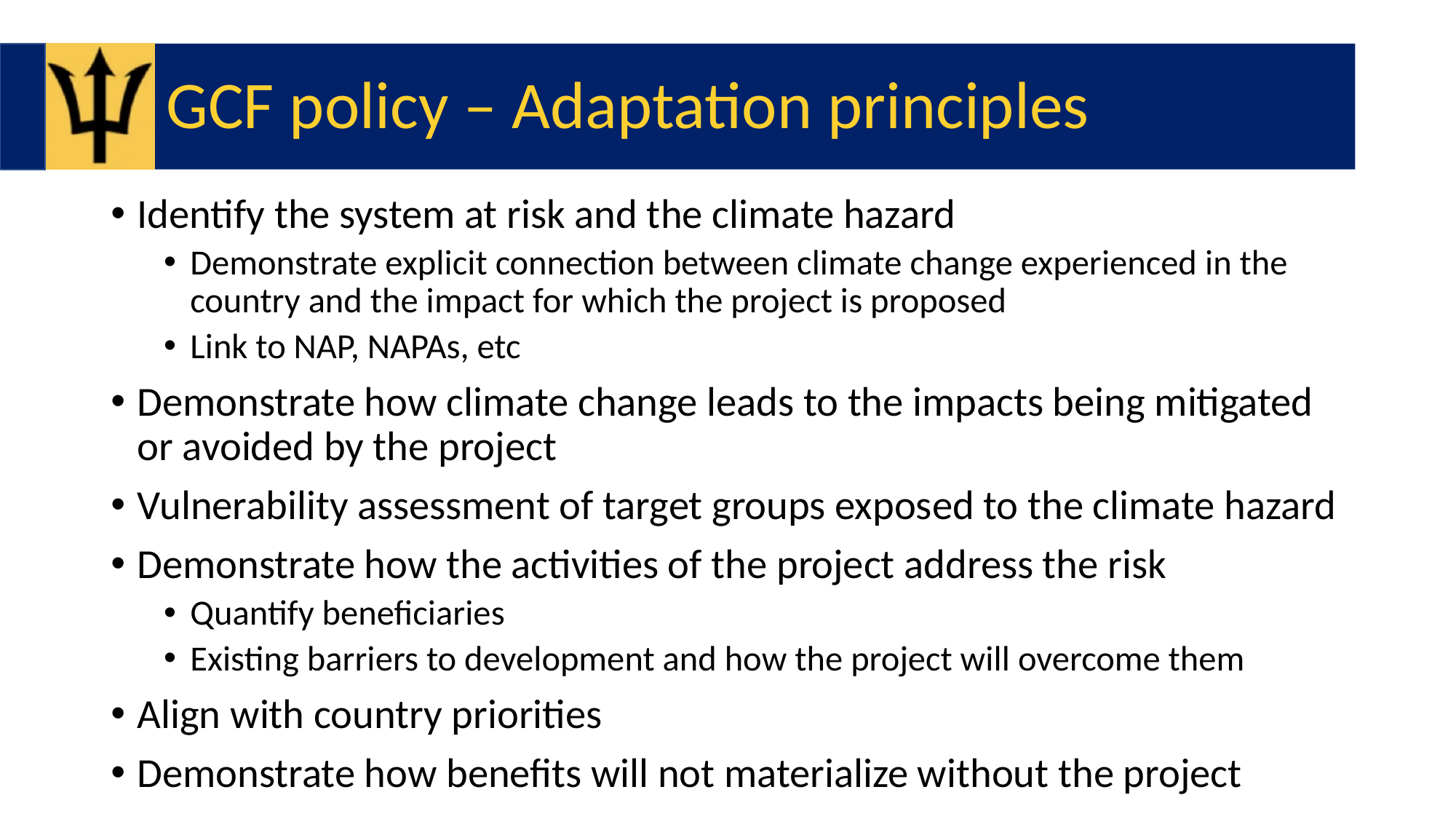

# GCF policy – Adaptation principles
Identify the system at risk and the climate hazard
Demonstrate explicit connection between climate change experienced in the country and the impact for which the project is proposed
Link to NAP, NAPAs, etc
Demonstrate how climate change leads to the impacts being mitigated or avoided by the project
Vulnerability assessment of target groups exposed to the climate hazard
Demonstrate how the activities of the project address the risk
Quantify beneficiaries
Existing barriers to development and how the project will overcome them
Align with country priorities
Demonstrate how benefits will not materialize without the project